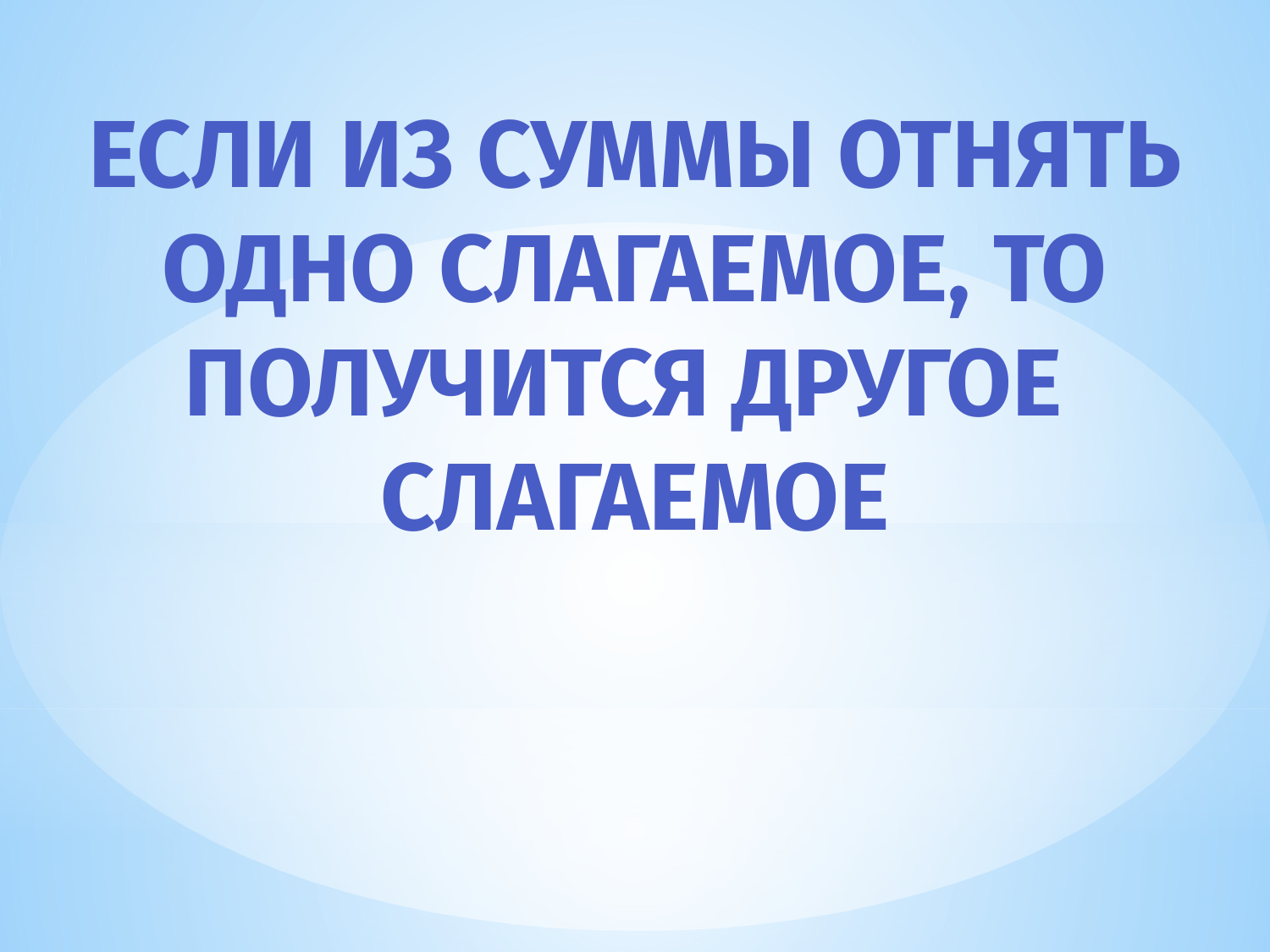

Если из суммы отнять
Одно Слагаемое, то
Получится другое
слагаемое